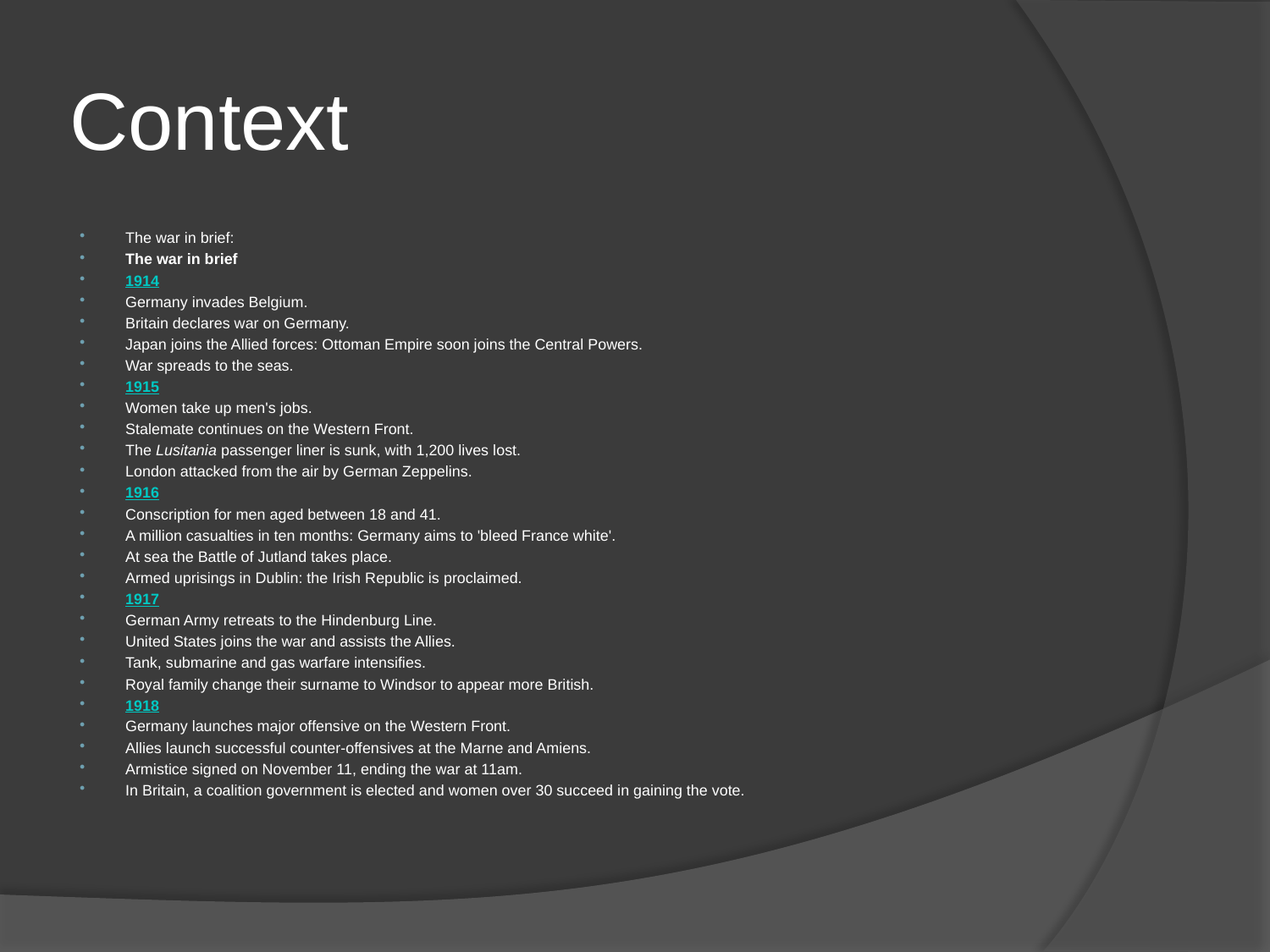

# Context
The war in brief:
The war in brief
1914
Germany invades Belgium.
Britain declares war on Germany.
Japan joins the Allied forces: Ottoman Empire soon joins the Central Powers.
War spreads to the seas.
1915
Women take up men's jobs.
Stalemate continues on the Western Front.
The Lusitania passenger liner is sunk, with 1,200 lives lost.
London attacked from the air by German Zeppelins.
1916
Conscription for men aged between 18 and 41.
A million casualties in ten months: Germany aims to 'bleed France white'.
At sea the Battle of Jutland takes place.
Armed uprisings in Dublin: the Irish Republic is proclaimed.
1917
German Army retreats to the Hindenburg Line.
United States joins the war and assists the Allies.
Tank, submarine and gas warfare intensifies.
Royal family change their surname to Windsor to appear more British.
1918
Germany launches major offensive on the Western Front.
Allies launch successful counter-offensives at the Marne and Amiens.
Armistice signed on November 11, ending the war at 11am.
In Britain, a coalition government is elected and women over 30 succeed in gaining the vote.